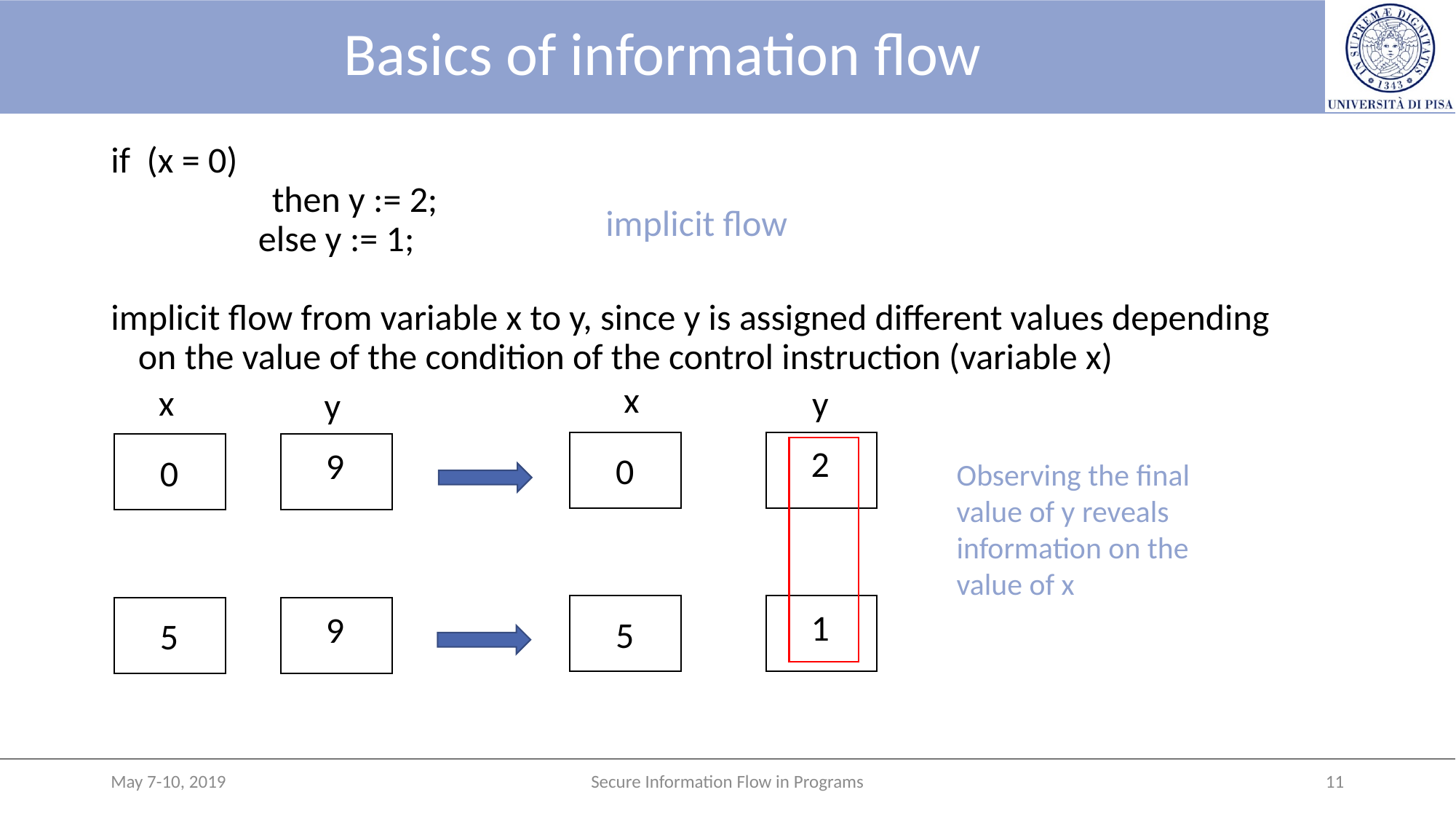

# Basics of information flow
if  (x = 0)
		   then y := 2;
                  else y := 1;

implicit flow from variable x to y, since y is assigned different values depending on the value of the condition of the control instruction (variable x)

implicit flow
y
y
x
x

2

9
0
0
Observing the final value of y reveals information on the value of x

1
9
5
5

May 7-10, 2019
Secure Information Flow in Programs
11